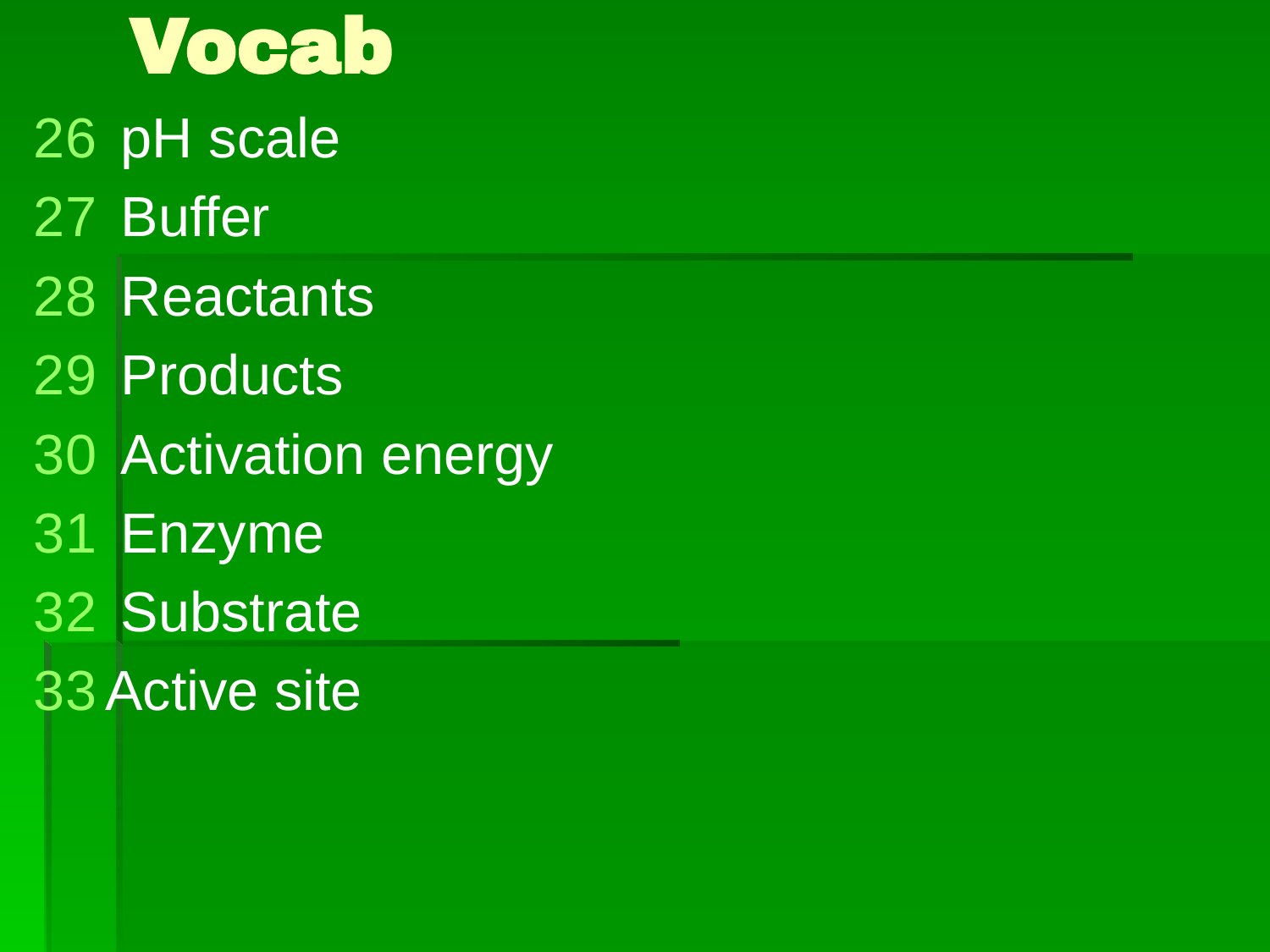

# Vocab
 pH scale
 Buffer
 Reactants
 Products
 Activation energy
 Enzyme
 Substrate
Active site